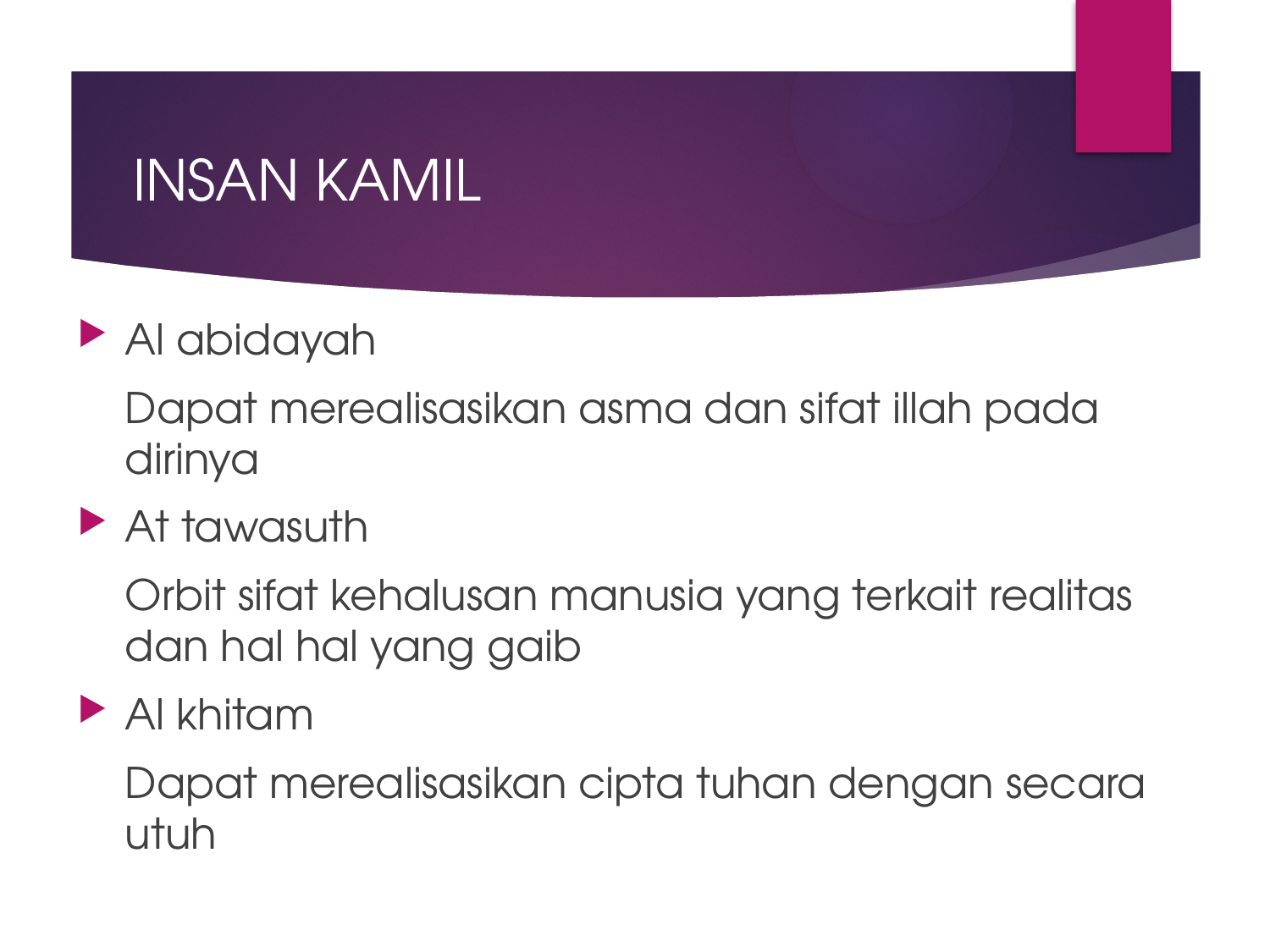

# INSAN KAMIL
Al abidayah
	Dapat merealisasikan asma dan sifat illah pada dirinya
At tawasuth
	Orbit sifat kehalusan manusia yang terkait realitas dan hal hal yang gaib
Al khitam
	Dapat merealisasikan cipta tuhan dengan secara utuh